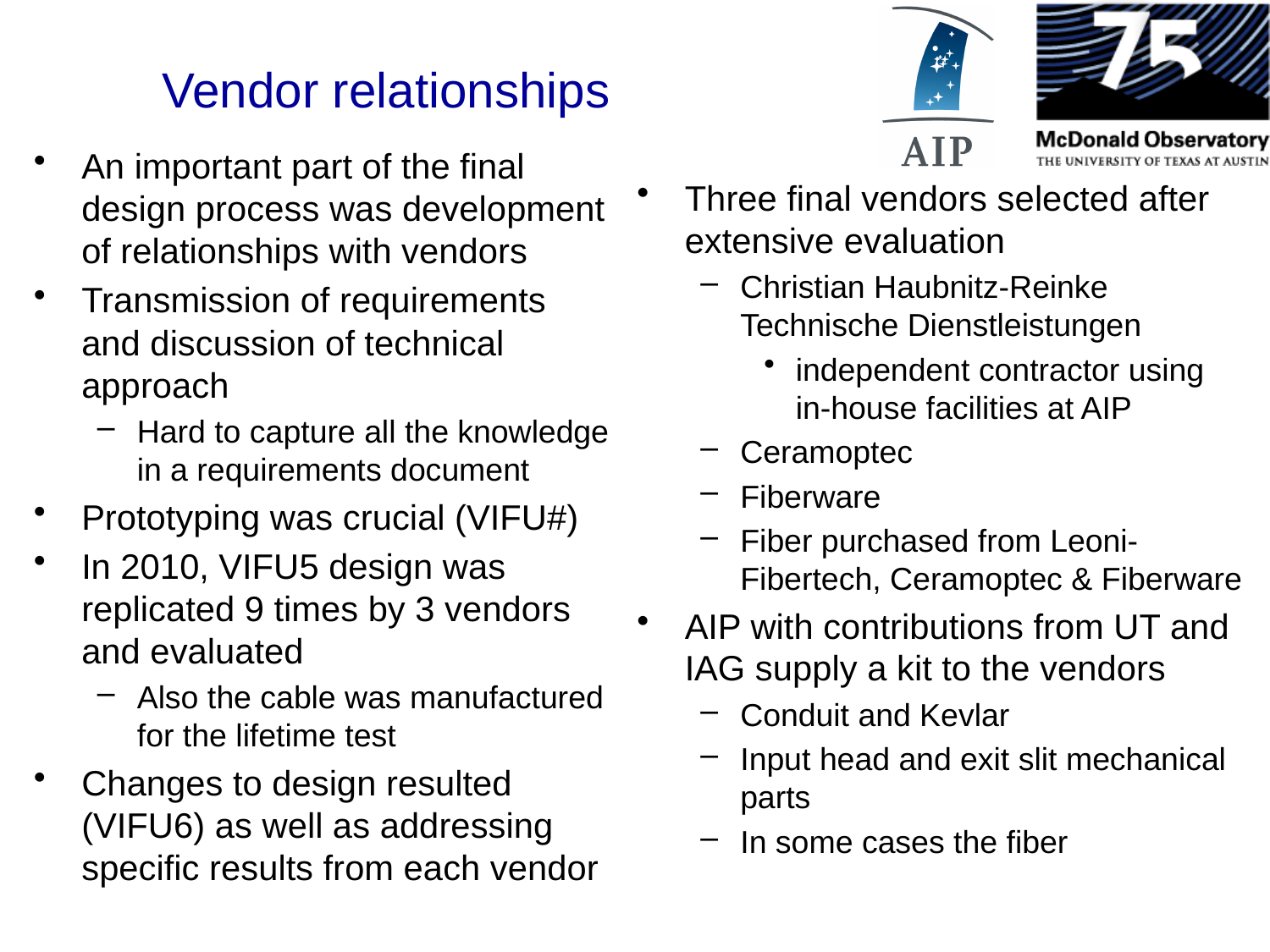

# Vendor relationships
An important part of the final design process was development of relationships with vendors
Transmission of requirements and discussion of technical approach
Hard to capture all the knowledge in a requirements document
Prototyping was crucial (VIFU#)
In 2010, VIFU5 design was replicated 9 times by 3 vendors and evaluated
Also the cable was manufactured for the lifetime test
Changes to design resulted (VIFU6) as well as addressing specific results from each vendor
Three final vendors selected after extensive evaluation
Christian Haubnitz-Reinke Technische Dienstleistungen
independent contractor using in-house facilities at AIP
Ceramoptec
Fiberware
Fiber purchased from Leoni-Fibertech, Ceramoptec & Fiberware
AIP with contributions from UT and IAG supply a kit to the vendors
Conduit and Kevlar
Input head and exit slit mechanical parts
In some cases the fiber